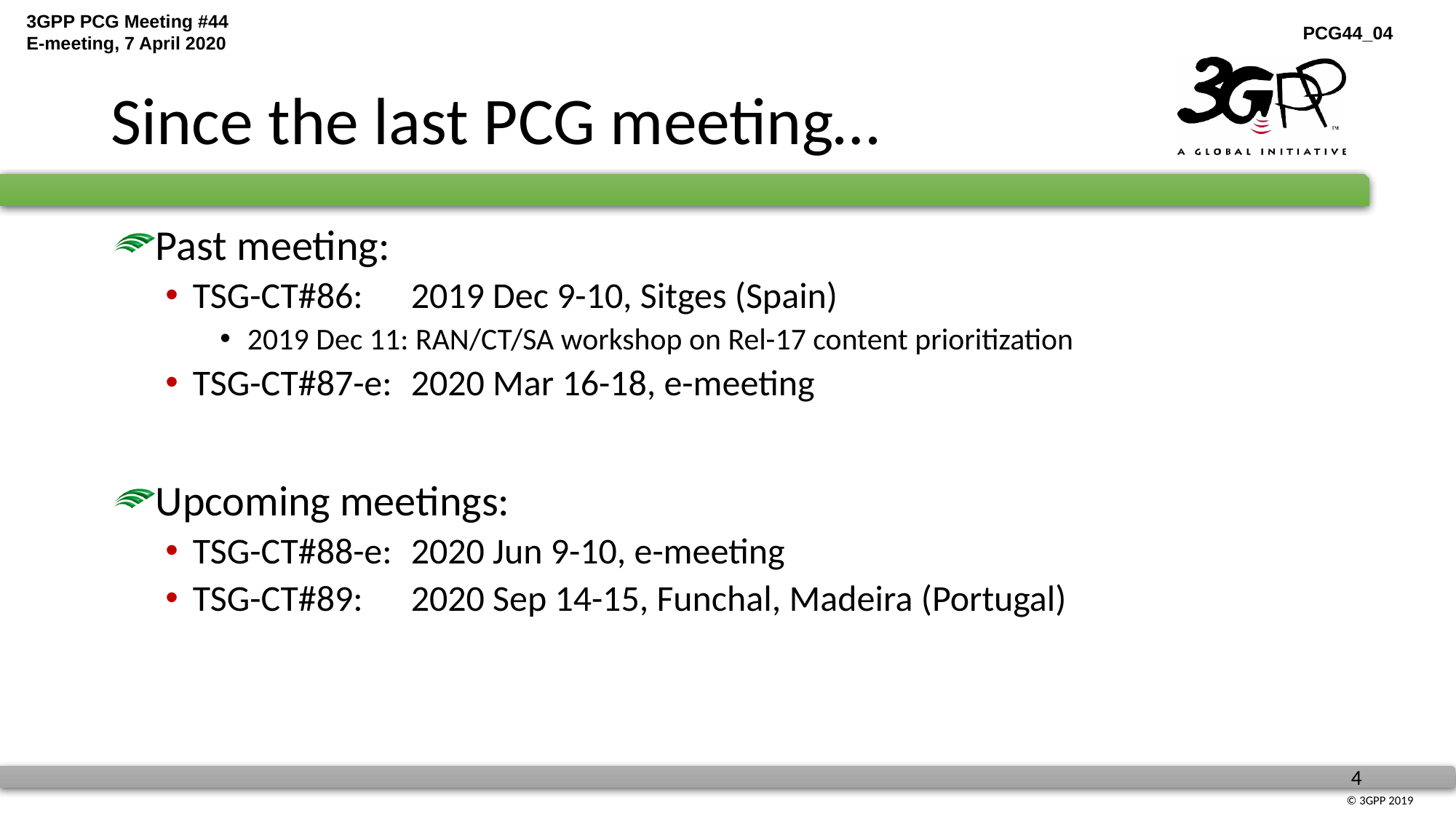

# Since the last PCG meeting…
Past meeting:
TSG-CT#86:	2019 Dec 9-10, Sitges (Spain)
2019 Dec 11: RAN/CT/SA workshop on Rel-17 content prioritization
TSG-CT#87-e: 	2020 Mar 16-18, e-meeting

Upcoming meetings:
TSG-CT#88-e: 	2020 Jun 9-10, e-meeting
TSG-CT#89: 	2020 Sep 14-15, Funchal, Madeira (Portugal)